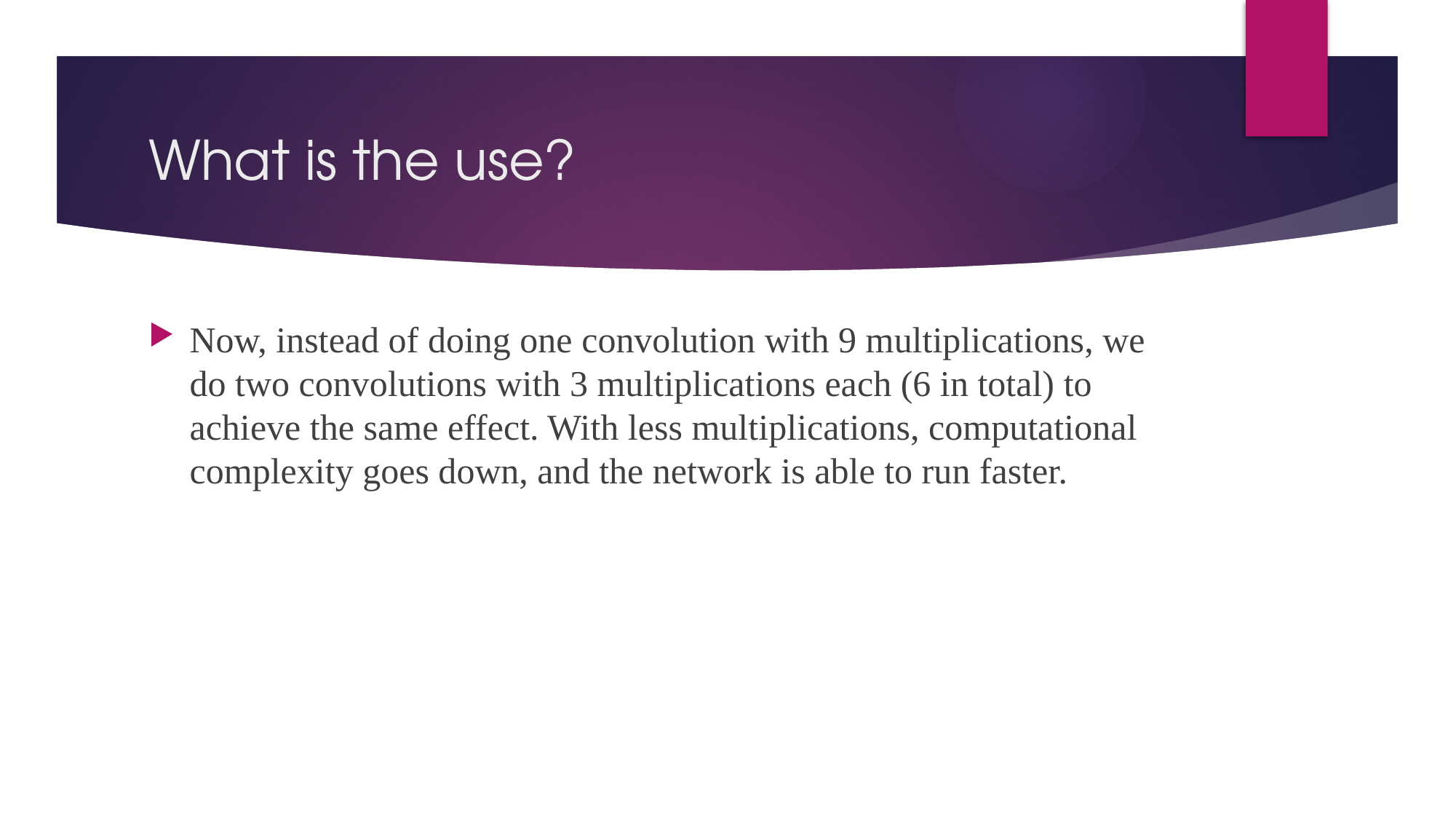

# What is the use?
Now, instead of doing one convolution with 9 multiplications, we do two convolutions with 3 multiplications each (6 in total) to achieve the same effect. With less multiplications, computational complexity goes down, and the network is able to run faster.